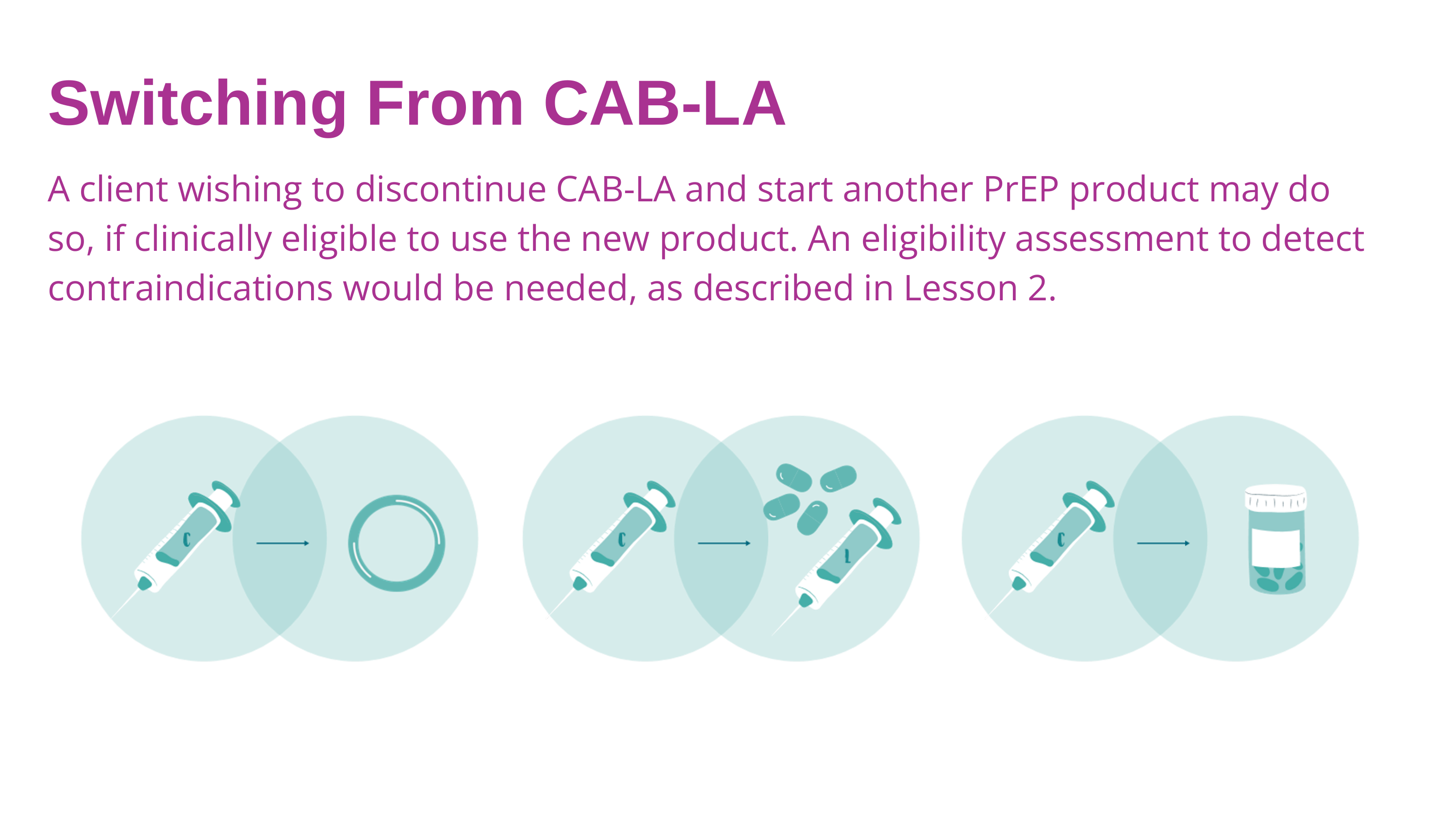

Switching From CAB-LA
A client wishing to discontinue CAB-LA and start another PrEP product may do so, if clinically eligible to use the new product. An eligibility assessment to detect contraindications would be needed, as described in Lesson 2.